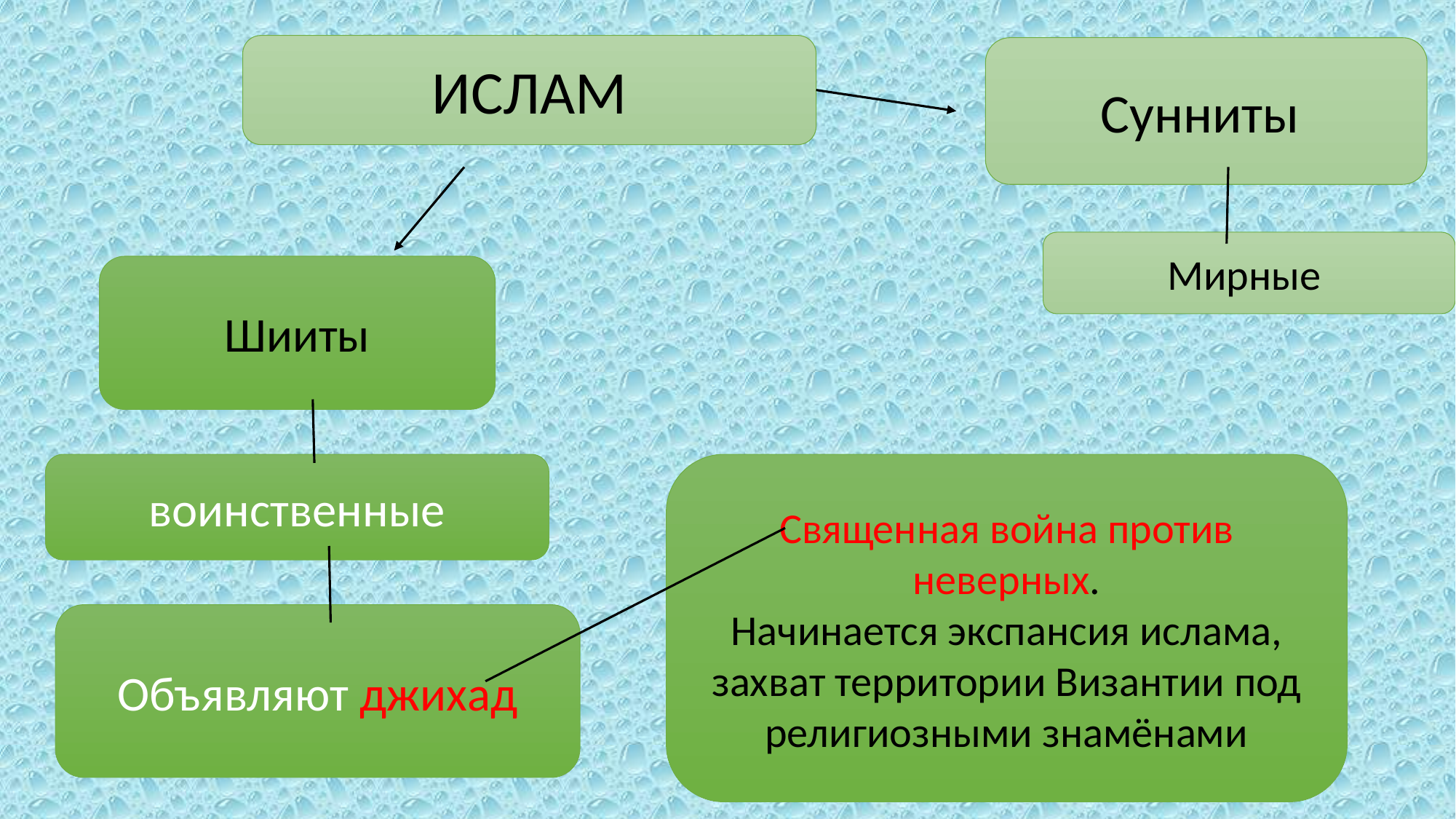

ИСЛАМ
Сунниты
Мирные
Шииты
воинственные
Священная война против неверных.
Начинается экспансия ислама, захват территории Византии под религиозными знамёнами
Объявляют джихад